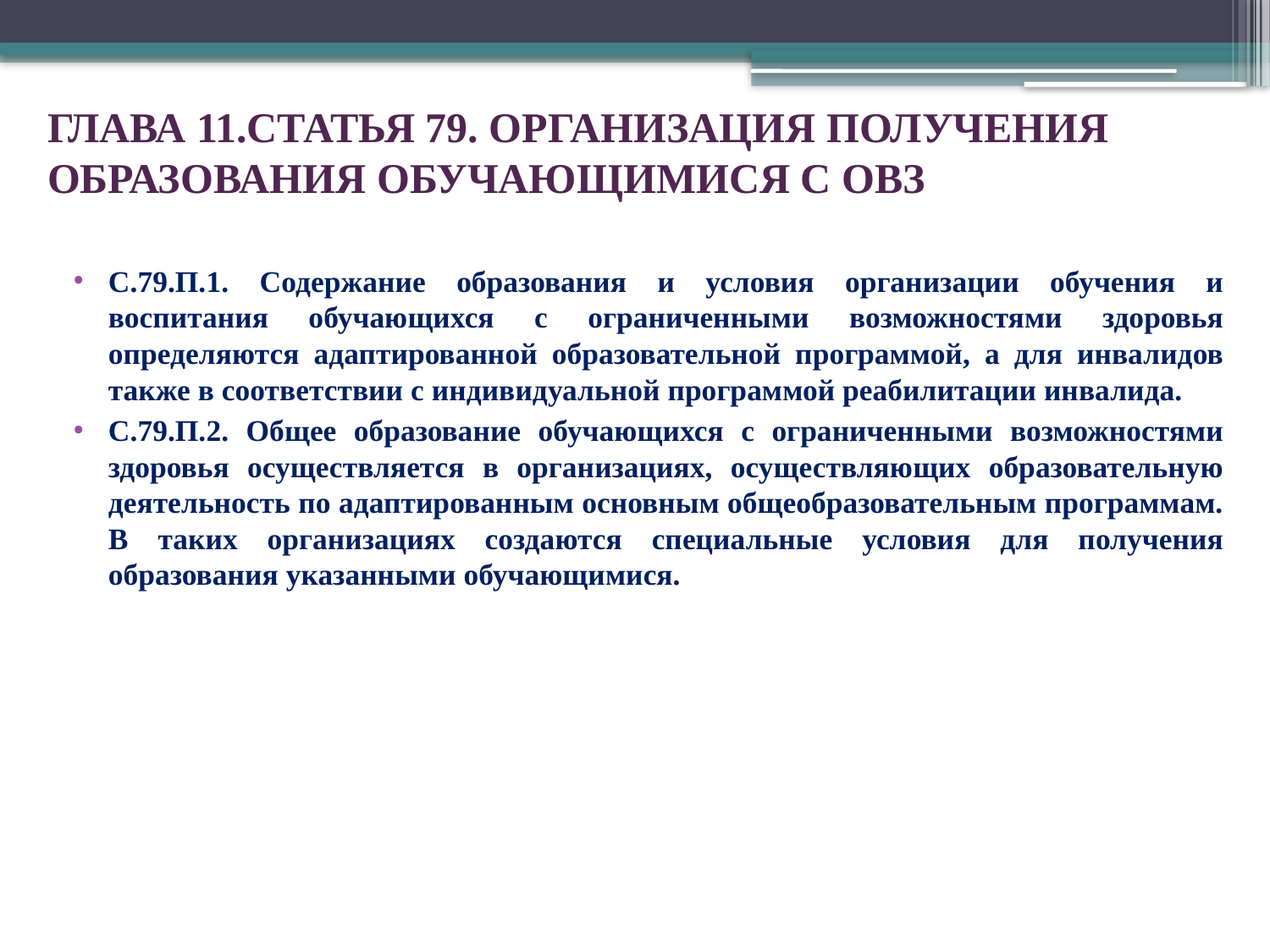

# ГЛАВА 11.СТАТЬЯ 79. ОРГАНИЗАЦИЯ ПОЛУЧЕНИЯ ОБРАЗОВАНИЯ ОБУЧАЮЩИМИСЯ С ОВЗ
С.79.П.1. Содержание образования и условия организации обучения и воспитания обучающихся с ограниченными возможностями здоровья определяются адаптированной образовательной программой, а для инвалидов также в соответствии с индивидуальной программой реабилитации инвалида.
С.79.П.2. Общее образование обучающихся с ограниченными возможностями здоровья осуществляется в организациях, осуществляющих образовательную деятельность по адаптированным основным общеобразовательным программам. В таких организациях создаются специальные условия для получения образования указанными обучающимися.